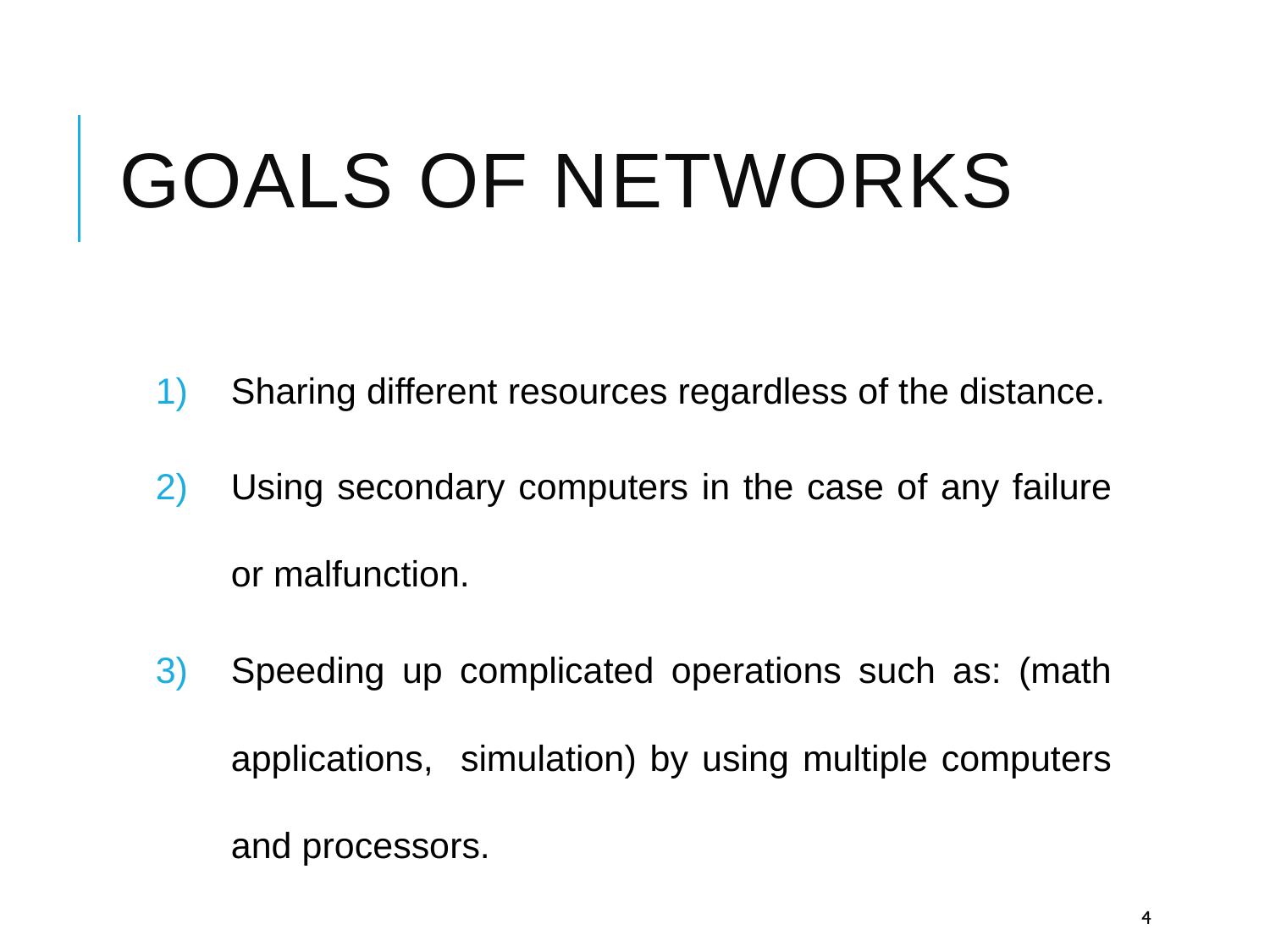

# Goals of Networks
Sharing different resources regardless of the distance.
Using secondary computers in the case of any failure or malfunction.
Speeding up complicated operations such as: (math applications,  simulation) by using multiple computers and processors.

4